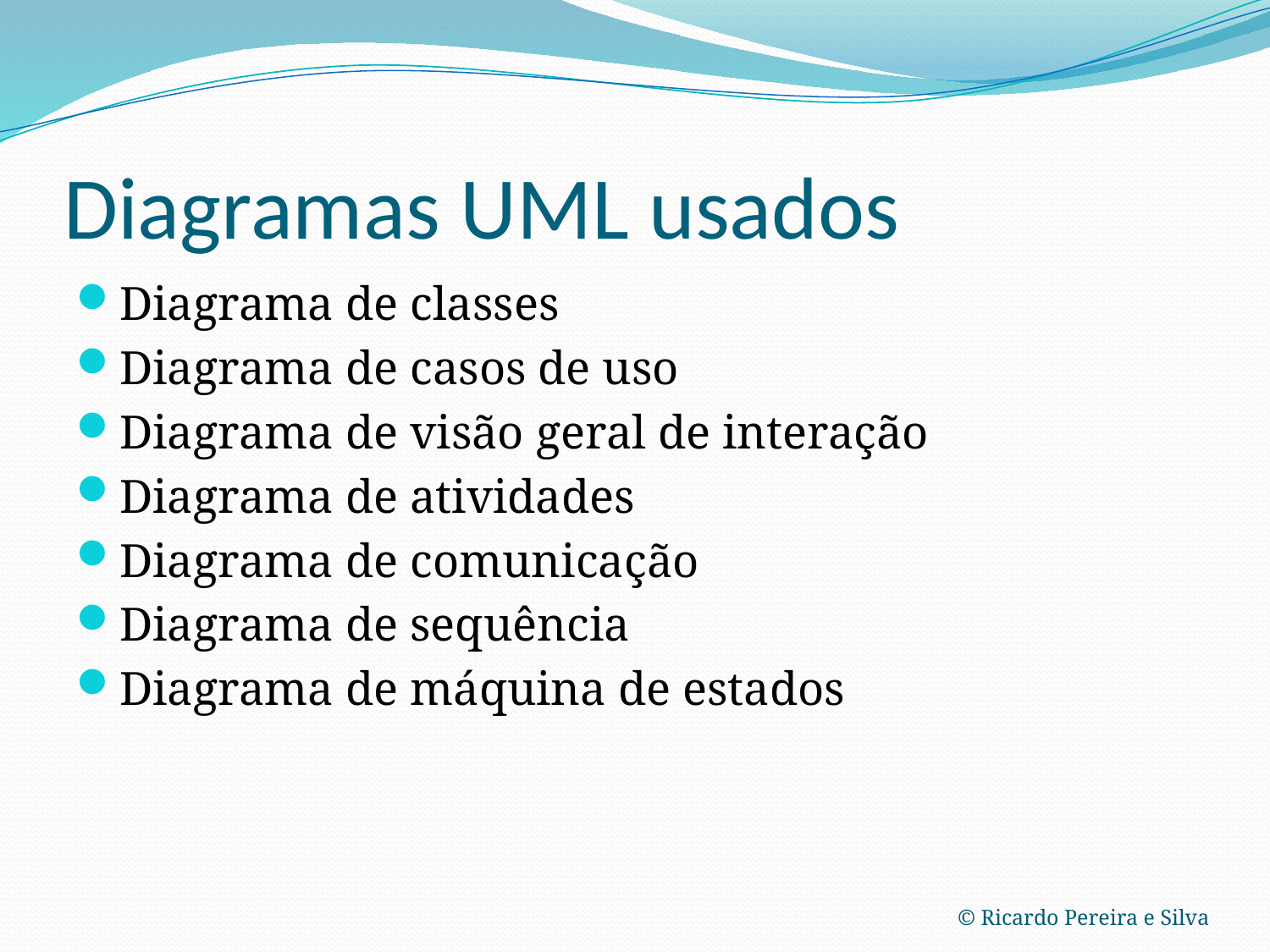

# Diagramas UML usados
Diagrama de classes
Diagrama de casos de uso
Diagrama de visão geral de interação
Diagrama de atividades
Diagrama de comunicação
Diagrama de sequência
Diagrama de máquina de estados
© Ricardo Pereira e Silva